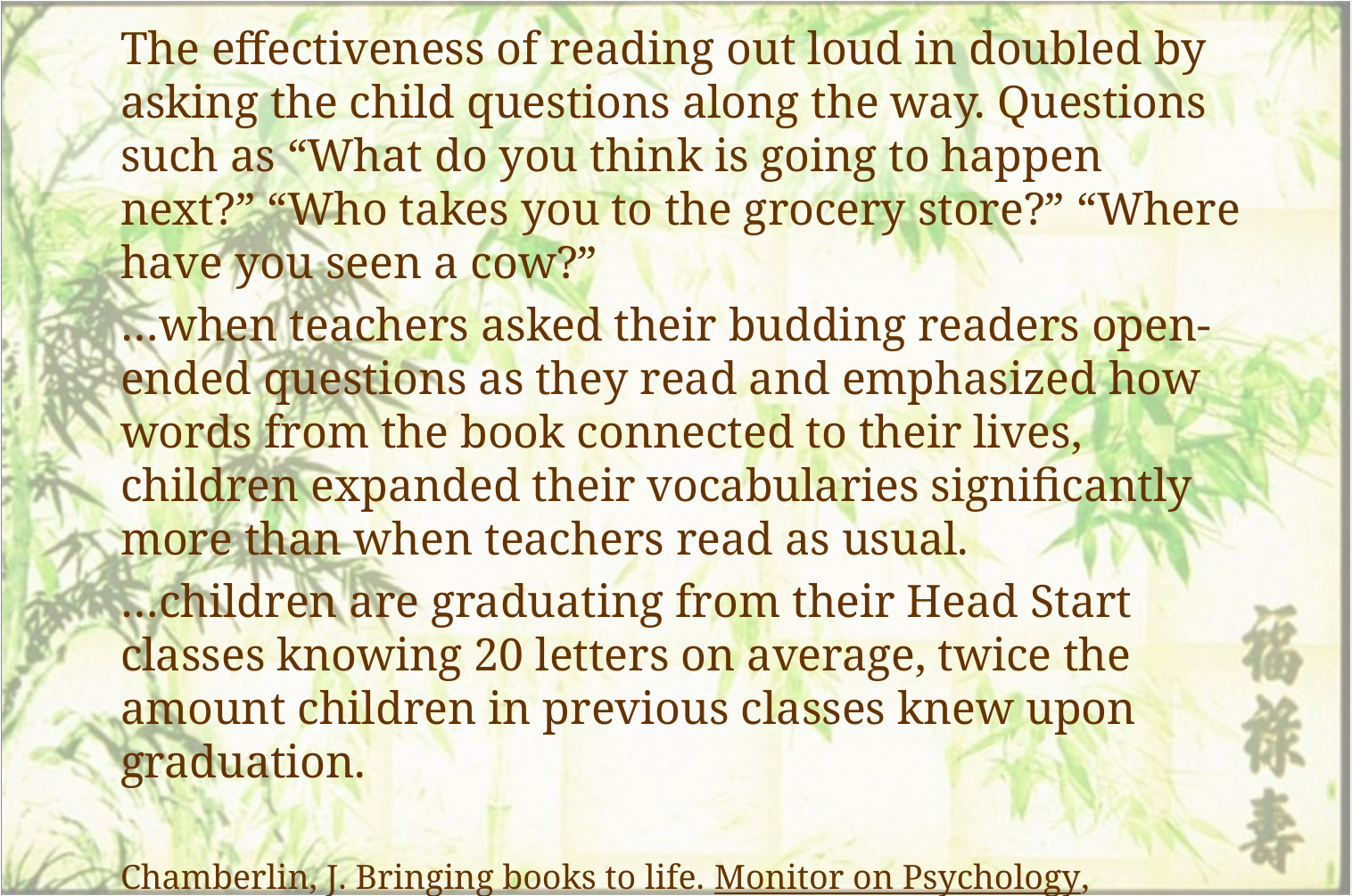

The effectiveness of reading out loud in doubled by asking the child questions along the way. Questions such as “What do you think is going to happen next?” “Who takes you to the grocery store?” “Where have you seen a cow?”
…when teachers asked their budding readers open-ended questions as they read and emphasized how words from the book connected to their lives, children expanded their vocabularies significantly more than when teachers read as usual.
…children are graduating from their Head Start classes knowing 20 letters on average, twice the amount children in previous classes knew upon graduation.

Chamberlin, J. Bringing books to life. Monitor on Psychology, 2012,43,40-43.